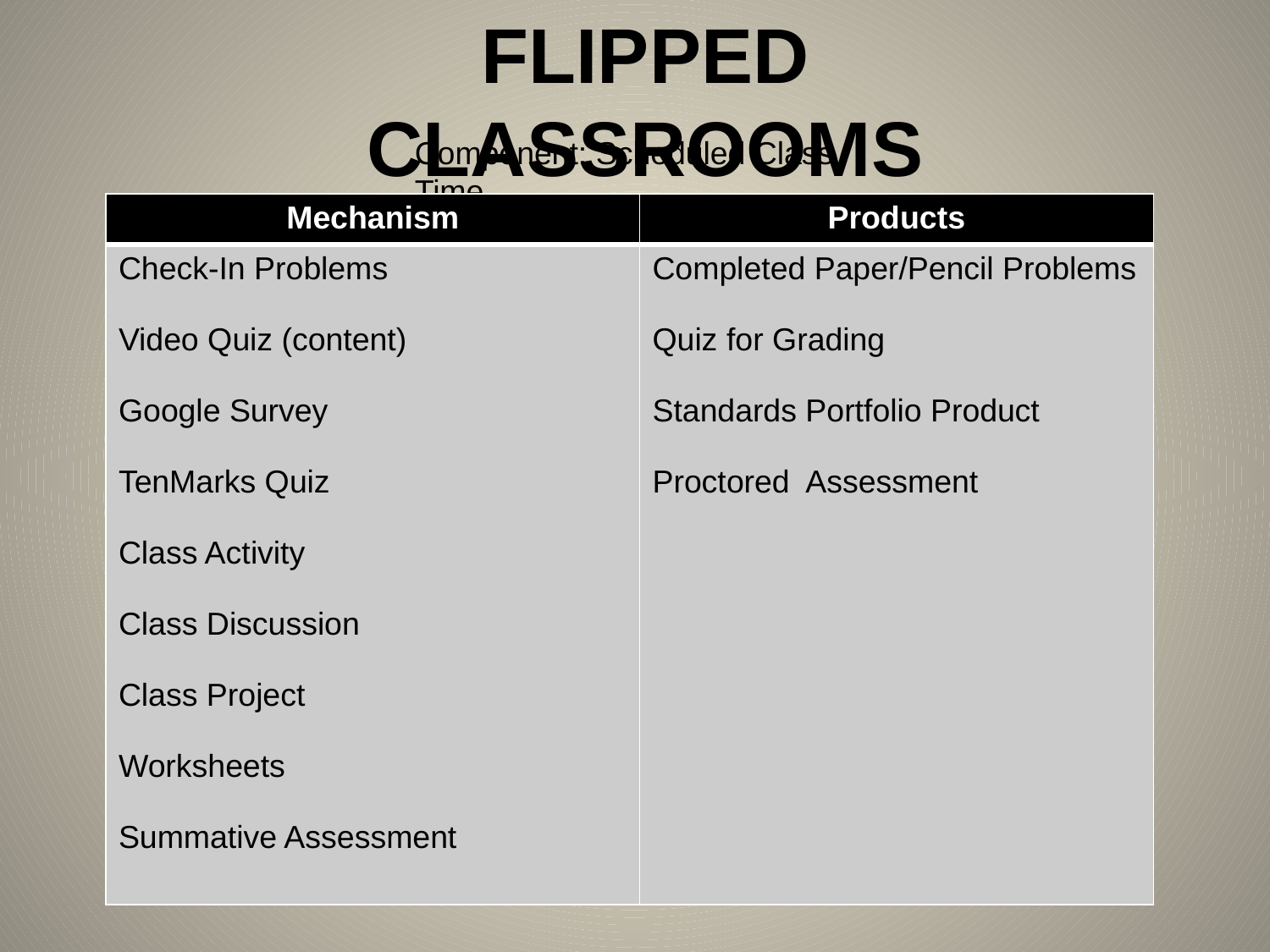

# Flipped Classrooms
Component: Scheduled Class Time
| Mechanism | Products |
| --- | --- |
| Check-In Problems Video Quiz (content) Google Survey TenMarks Quiz Class Activity Class Discussion Class Project Worksheets Summative Assessment | Completed Paper/Pencil Problems Quiz for Grading Standards Portfolio Product Proctored Assessment |
Purpose:

Confirm Understanding
Apply, Analyze, Evaluate, Create
Develop Learning Goals/Direction/Plan